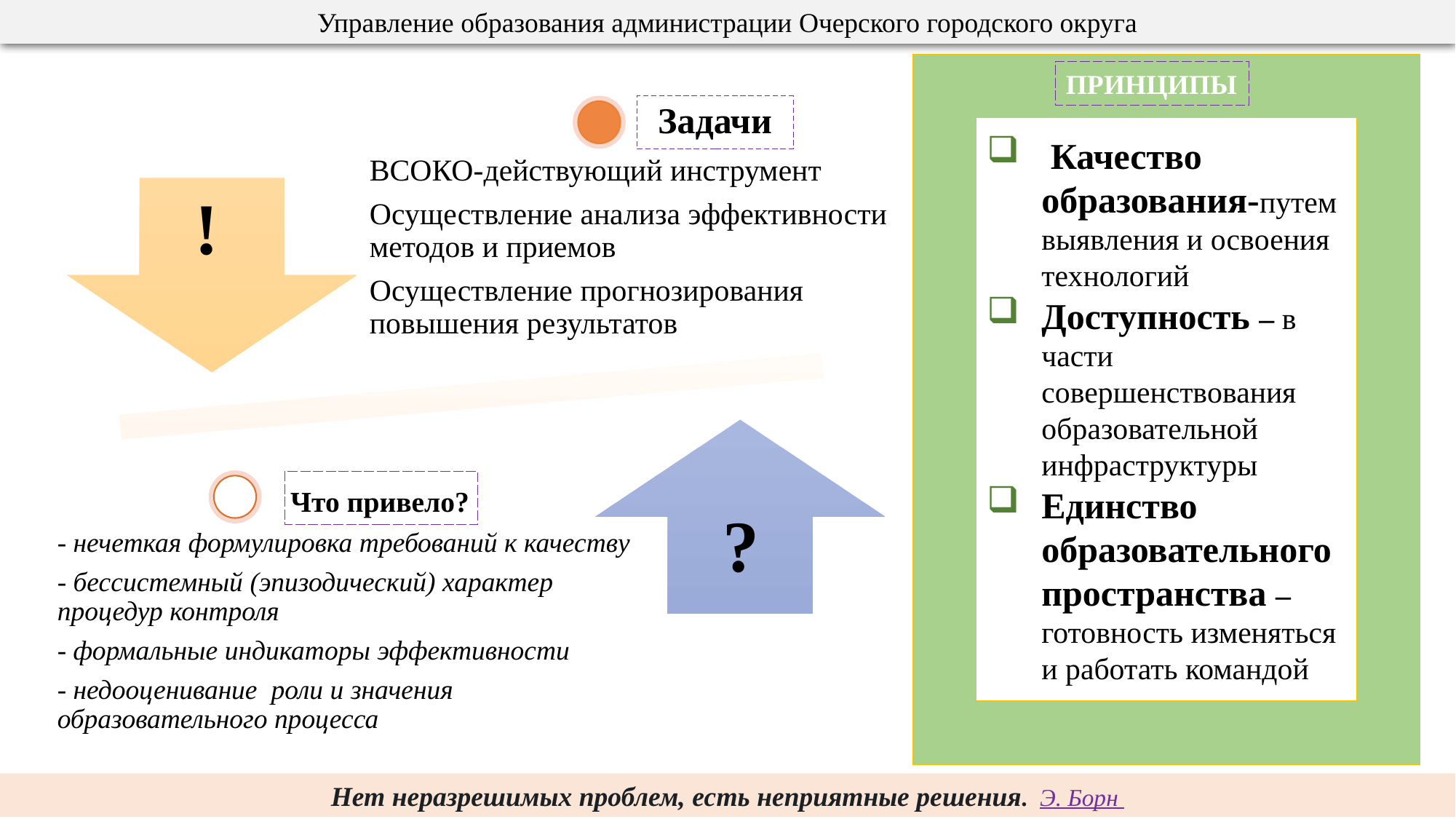

Управление образования администрации Очерского городского округа
 Качество образования-путем выявления и освоения технологий
Доступность – в части совершенствования образовательной инфраструктуры
Единство образовательного пространства – готовность изменяться и работать командой
ПРИНЦИПЫ
ВСОКО-действующий инструмент
Осуществление анализа эффективности
методов и приемов
Осуществление прогнозирования  повышения результатов
Задачи

!
- нечеткая формулировка требований к качеству
- бессистемный (эпизодический) характер процедур контроля
- формальные индикаторы эффективности
- недооценивание  роли и значения образовательного процесса
Что привело?
?
3
Нет неразрешимых проблем, есть неприятные решения.  Э. Борн